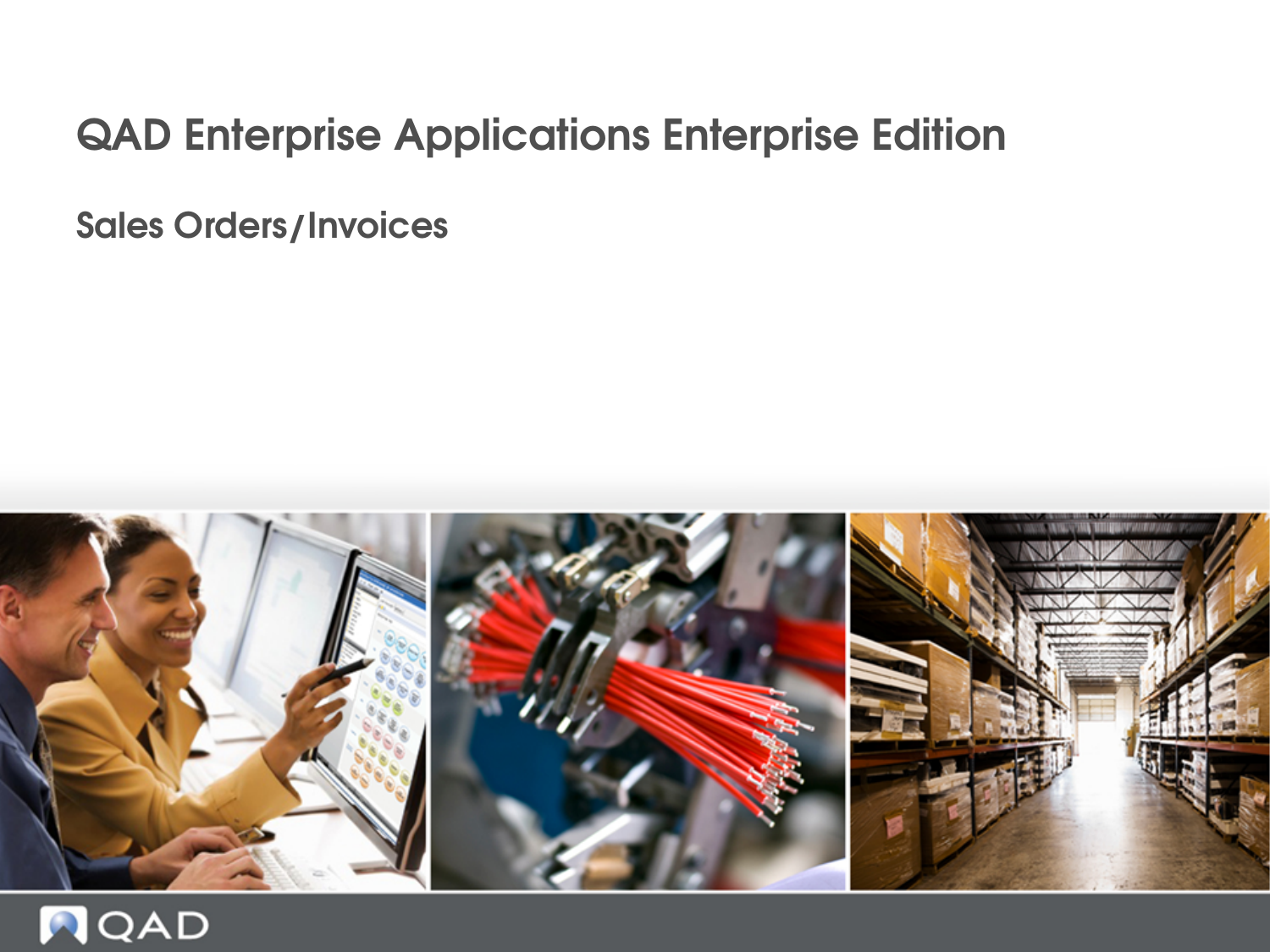

# QAD Enterprise Applications Enterprise Edition
Sales Orders/Invoices